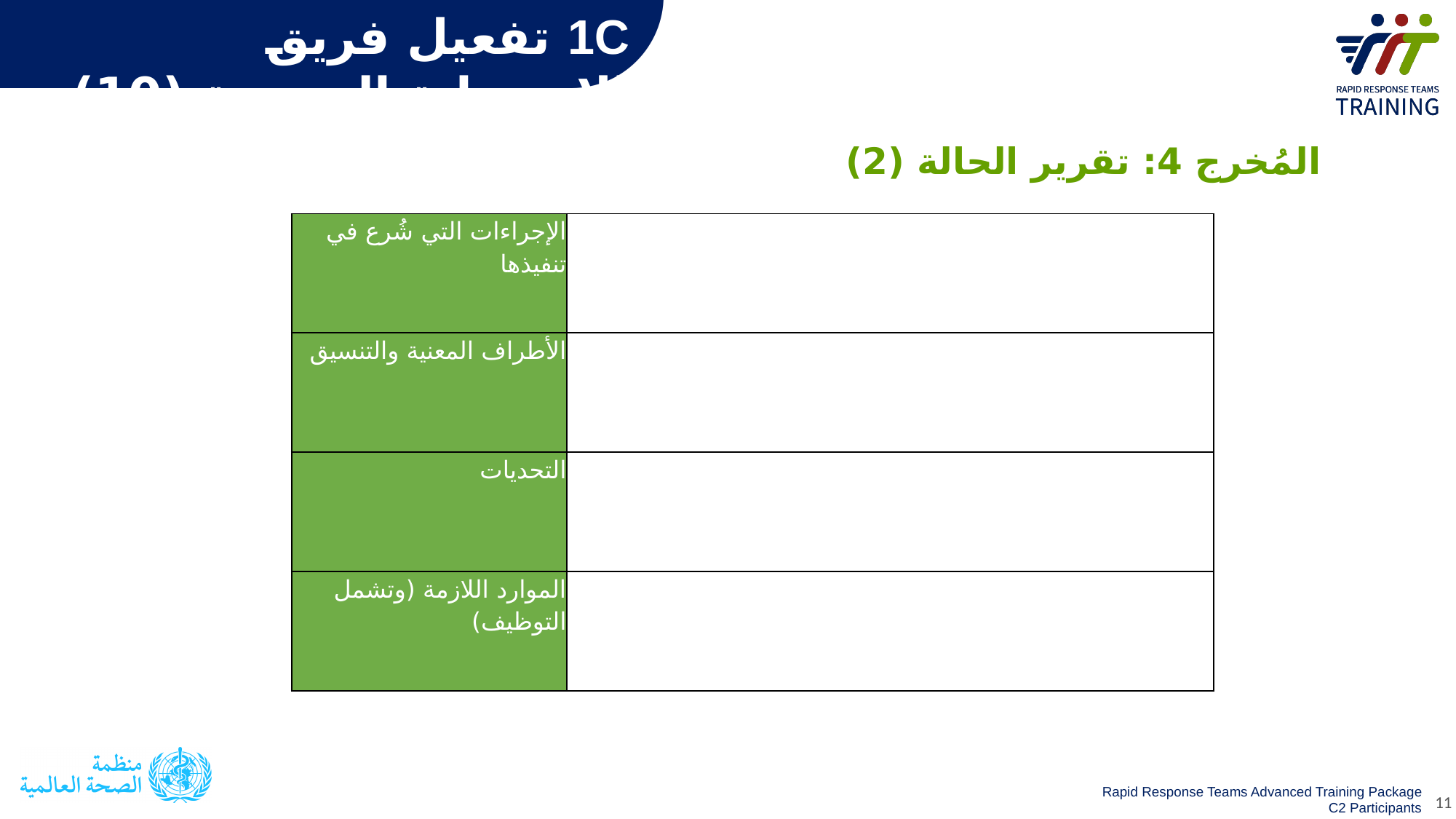

1C تفعيل فريق الاستجابة السريعة (10)
المُخرج 4: تقرير الحالة (2)
| الإجراءات التي شُرع في تنفيذها |  |
| --- | --- |
| الأطراف المعنية والتنسيق |  |
| التحديات |  |
| الموارد اللازمة (وتشمل التوظيف) |  |